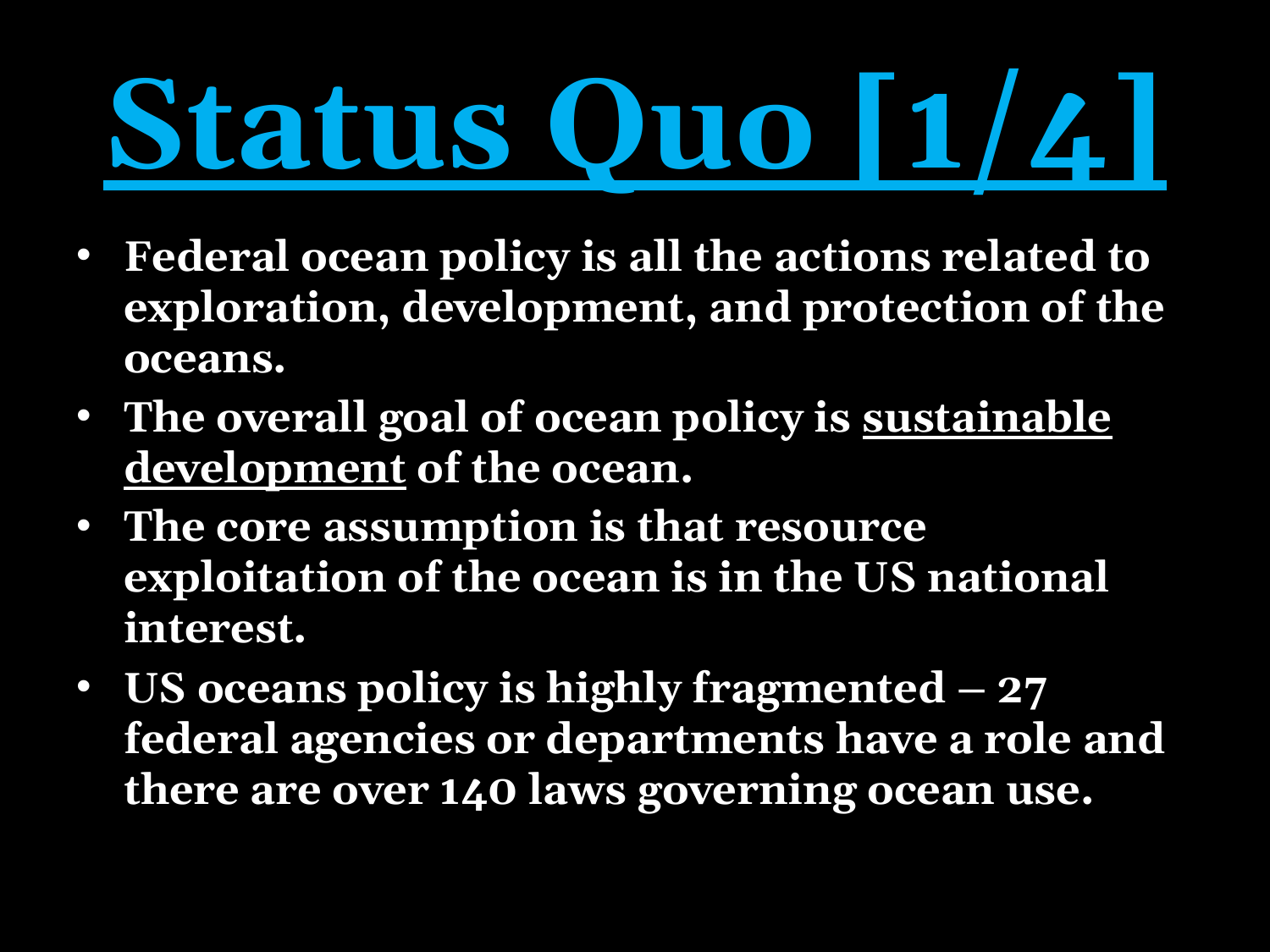

# Status Quo [1/4]
Federal ocean policy is all the actions related to exploration, development, and protection of the oceans.
The overall goal of ocean policy is sustainable development of the ocean.
The core assumption is that resource exploitation of the ocean is in the US national interest.
US oceans policy is highly fragmented – 27 federal agencies or departments have a role and there are over 140 laws governing ocean use.